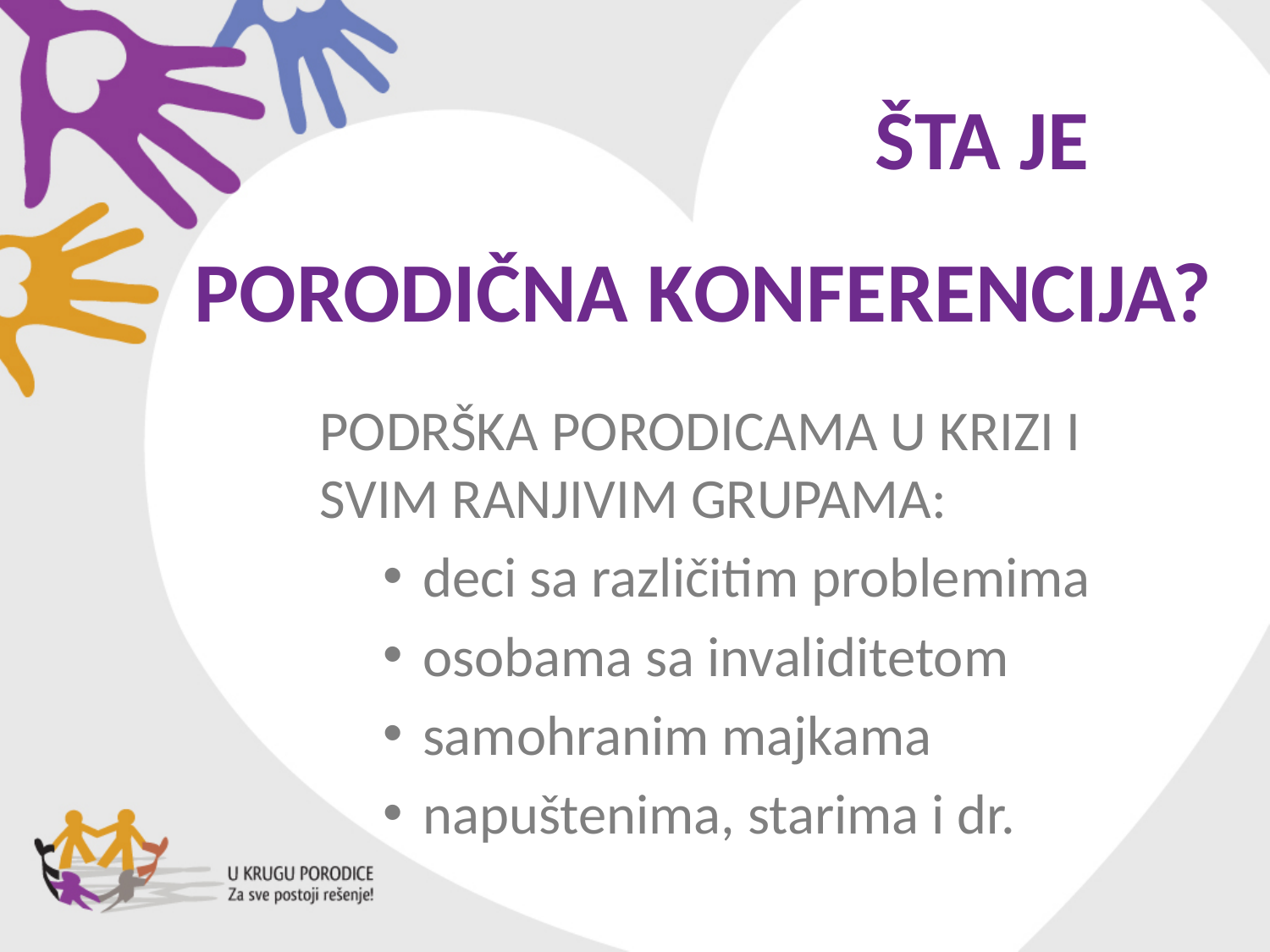

ŠTA JE
# PORODIČNA KONFERENCIJA?
PODRŠKA PORODICAMA U KRIZI I SVIM RANJIVIM GRUPAMA:
deci sa različitim problemima
osobama sa invaliditetom
samohranim majkama
napuštenima, starima i dr.